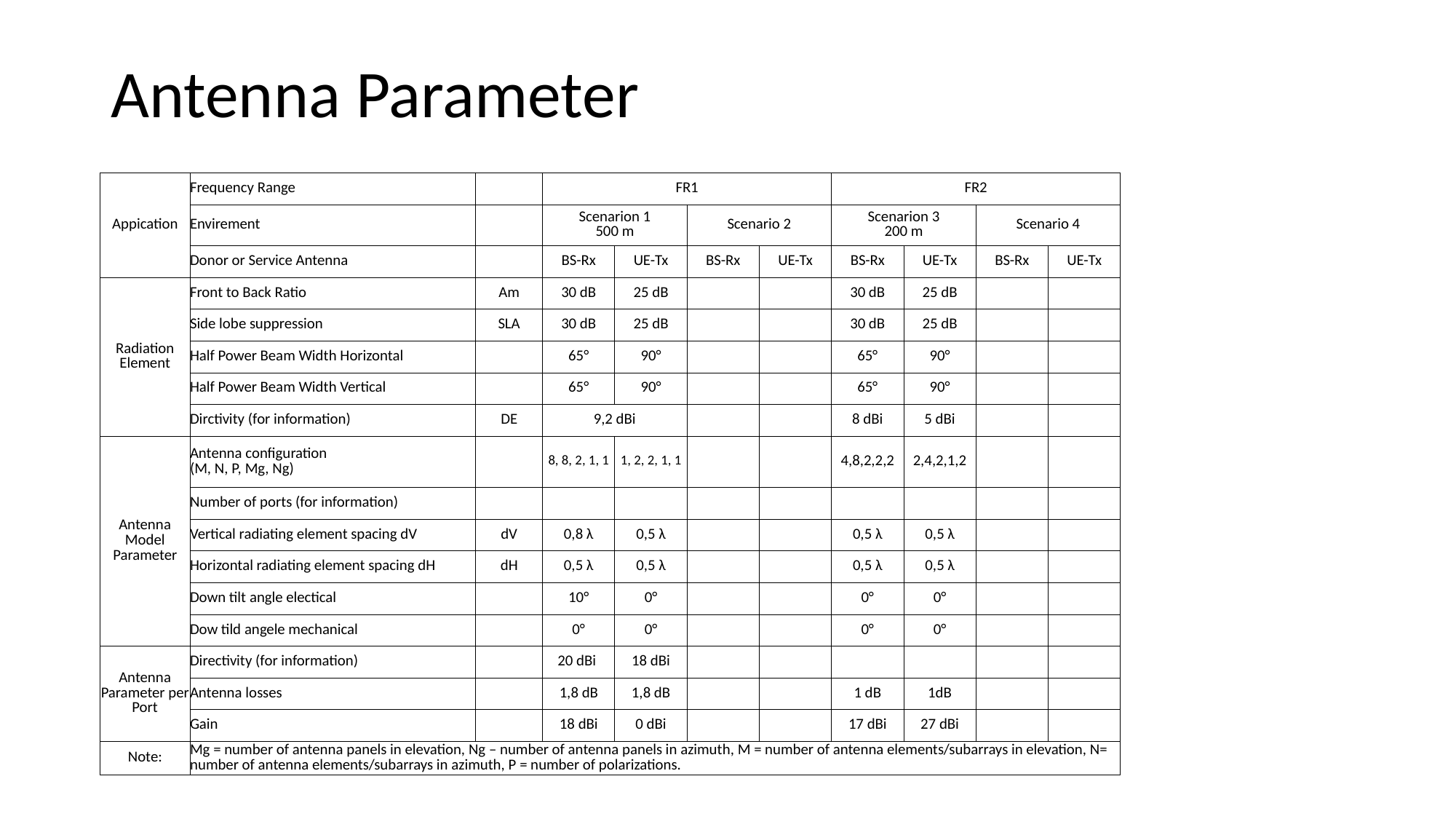

# Antenna Parameter
| Appication | Frequency Range |  | FR1 |  |  |  | FR2 |  |  |  |
| --- | --- | --- | --- | --- | --- | --- | --- | --- | --- | --- |
|  | Envirement |  | Scenarion 1 500 m |  | Scenario 2 |  | Scenarion 3 200 m |  | Scenario 4 |  |
|  | Donor or Service Antenna |  | BS-Rx | UE-Tx | BS-Rx | UE-Tx | BS-Rx | UE-Tx | BS-Rx | UE-Tx |
| Radiation Element | Front to Back Ratio | Am | 30 dB | 25 dB |  |  | 30 dB | 25 dB |  |  |
|  | Side lobe suppression | SLA | 30 dB | 25 dB |  |  | 30 dB | 25 dB |  |  |
|  | Half Power Beam Width Horizontal |  | 65° | 90° |  |  | 65° | 90° |  |  |
|  | Half Power Beam Width Vertical |  | 65° | 90° |  |  | 65° | 90° |  |  |
|  | Dirctivity (for information) | DE | 9,2 dBi |  |  |  | 8 dBi | 5 dBi |  |  |
| Antenna Model Parameter | Antenna configuration (M, N, P, Mg, Ng) |  | 8, 8, 2, 1, 1 | 1, 2, 2, 1, 1 |  |  | 4,8,2,2,2 | 2,4,2,1,2 |  |  |
|  | Number of ports (for information) |  |  |  |  |  |  |  |  |  |
|  | Vertical radiating element spacing dV | dV | 0,8 λ | 0,5 λ |  |  | 0,5 λ | 0,5 λ |  |  |
|  | Horizontal radiating element spacing dH | dH | 0,5 λ | 0,5 λ |  |  | 0,5 λ | 0,5 λ |  |  |
|  | Down tilt angle electical |  | 10° | 0° |  |  | 0° | 0° |  |  |
|  | Dow tild angele mechanical |  | 0° | 0° |  |  | 0° | 0° |  |  |
| Antenna Parameter per Port | Directivity (for information) |  | 20 dBi | 18 dBi |  |  |  |  |  |  |
|  | Antenna losses |  | 1,8 dB | 1,8 dB |  |  | 1 dB | 1dB |  |  |
|  | Gain |  | 18 dBi | 0 dBi |  |  | 17 dBi | 27 dBi |  |  |
| Note: | Mg = number of antenna panels in elevation, Ng – number of antenna panels in azimuth, M = number of antenna elements/subarrays in elevation, N= number of antenna elements/subarrays in azimuth, P = number of polarizations. |  |  |  |  |  |  |  |  |  |